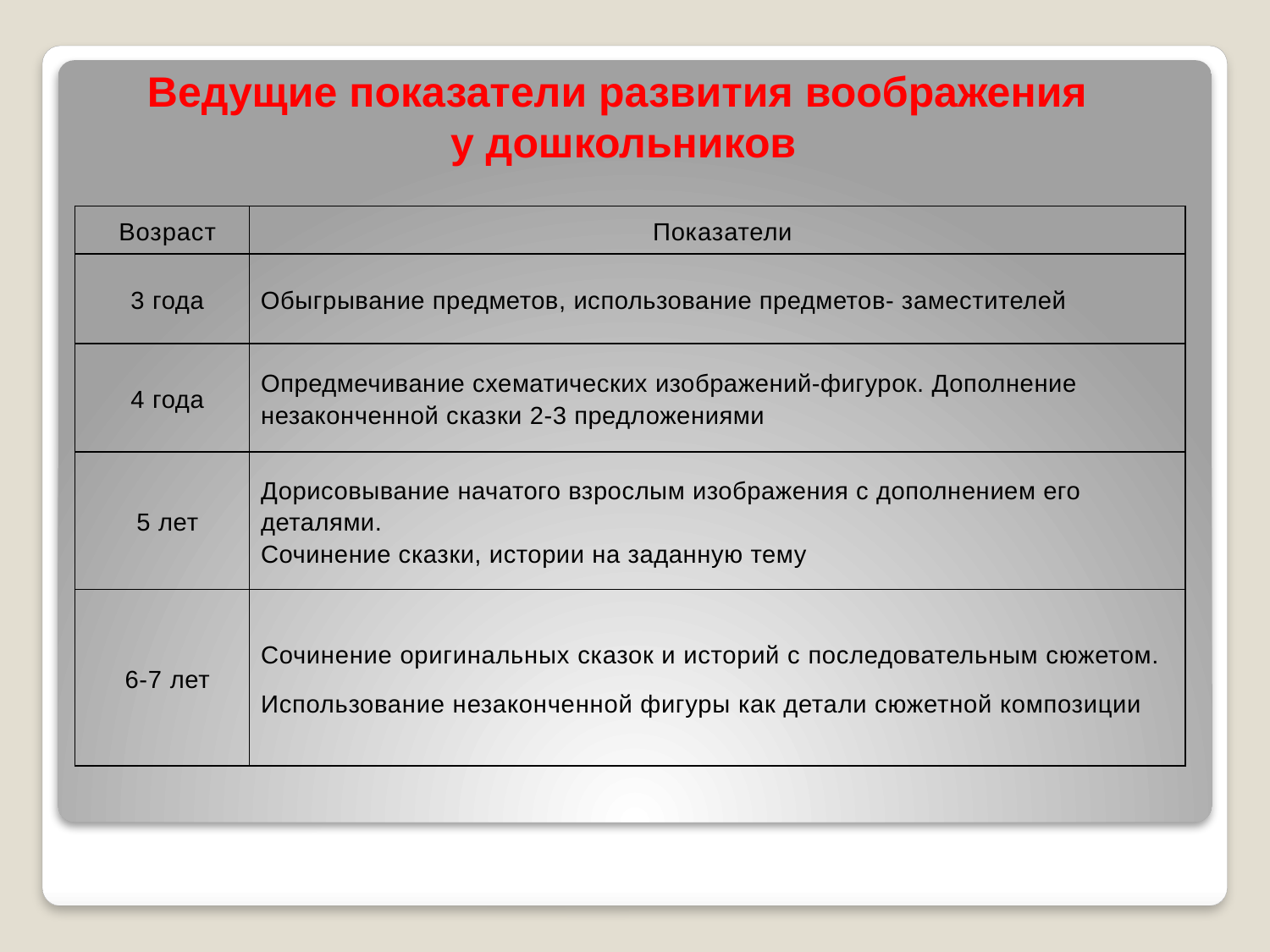

# Ведущие показатели развития воображения у дошкольников
| Возраст | Показатели |
| --- | --- |
| 3 года | Обыгрывание предметов, использование предметов- заместителей |
| 4 года | Опредмечивание схематических изображений-фигурок. Дополнение незаконченной сказки 2-3 предложениями |
| 5 лет | Дорисовывание начатого взрослым изображения с дополнением его деталями. Сочинение сказки, истории на заданную тему |
| 6-7 лет | Сочинение оригинальных сказок и историй с последовательным сюжетом. Использование незаконченной фигуры как детали сюжетной композиции |